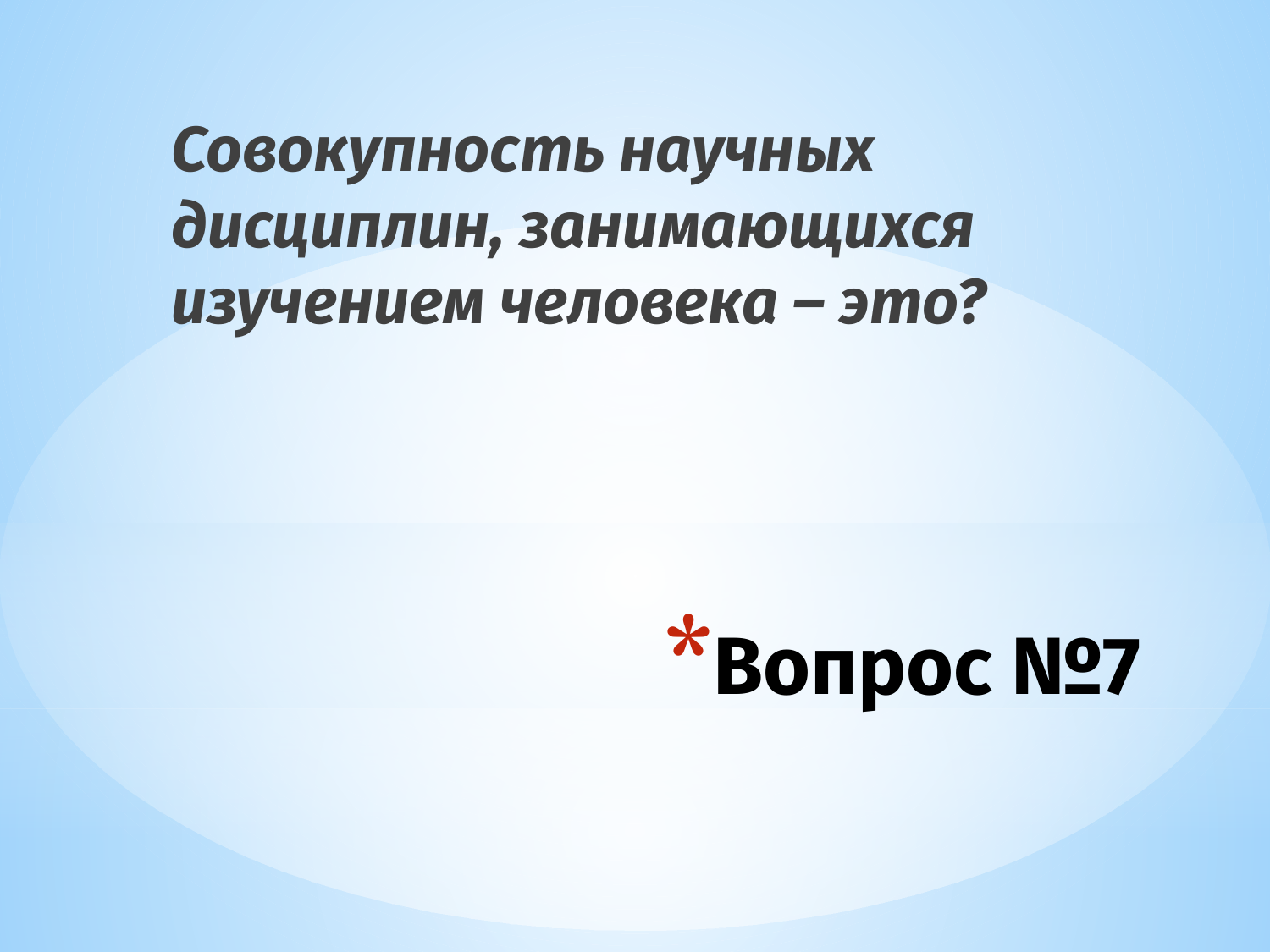

Совокупность научных дисциплин, занимающихся изучением человека – это?
# Вопрос №7